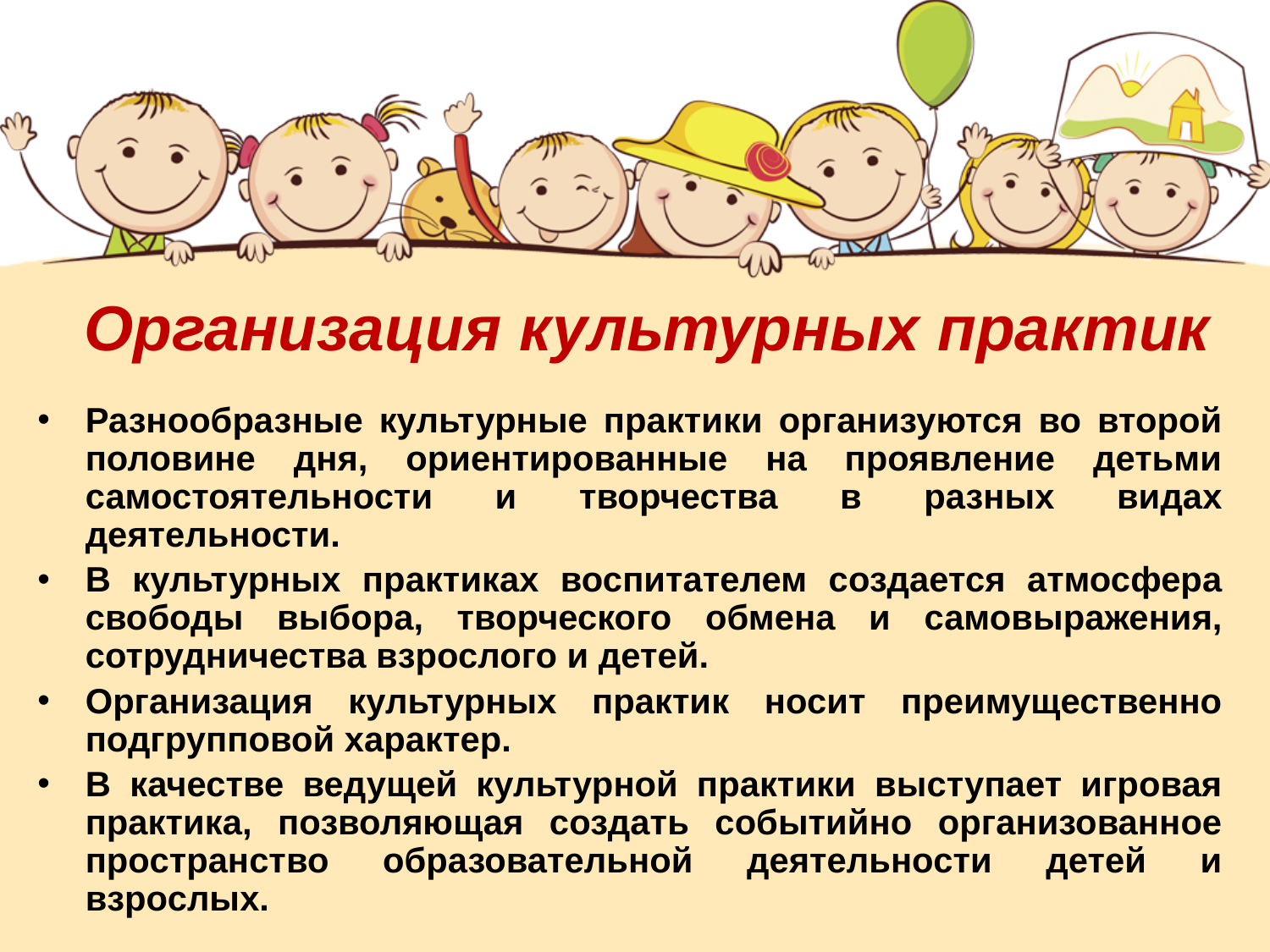

# Организация культурных практик
Разнообразные культурные практики организуются во второй половине дня, ориентированные на проявление детьми самостоятельности и творчества в разных видах деятельности.
В культурных практиках воспитателем создается атмосфера свободы выбора, творческого обмена и самовыражения, сотрудничества взрослого и детей.
Организация культурных практик носит преимущественно подгрупповой характер.
В качестве ведущей культурной практики выступает игровая практика, позволяющая создать событийно организованное пространство образовательной деятельности детей и взрослых.